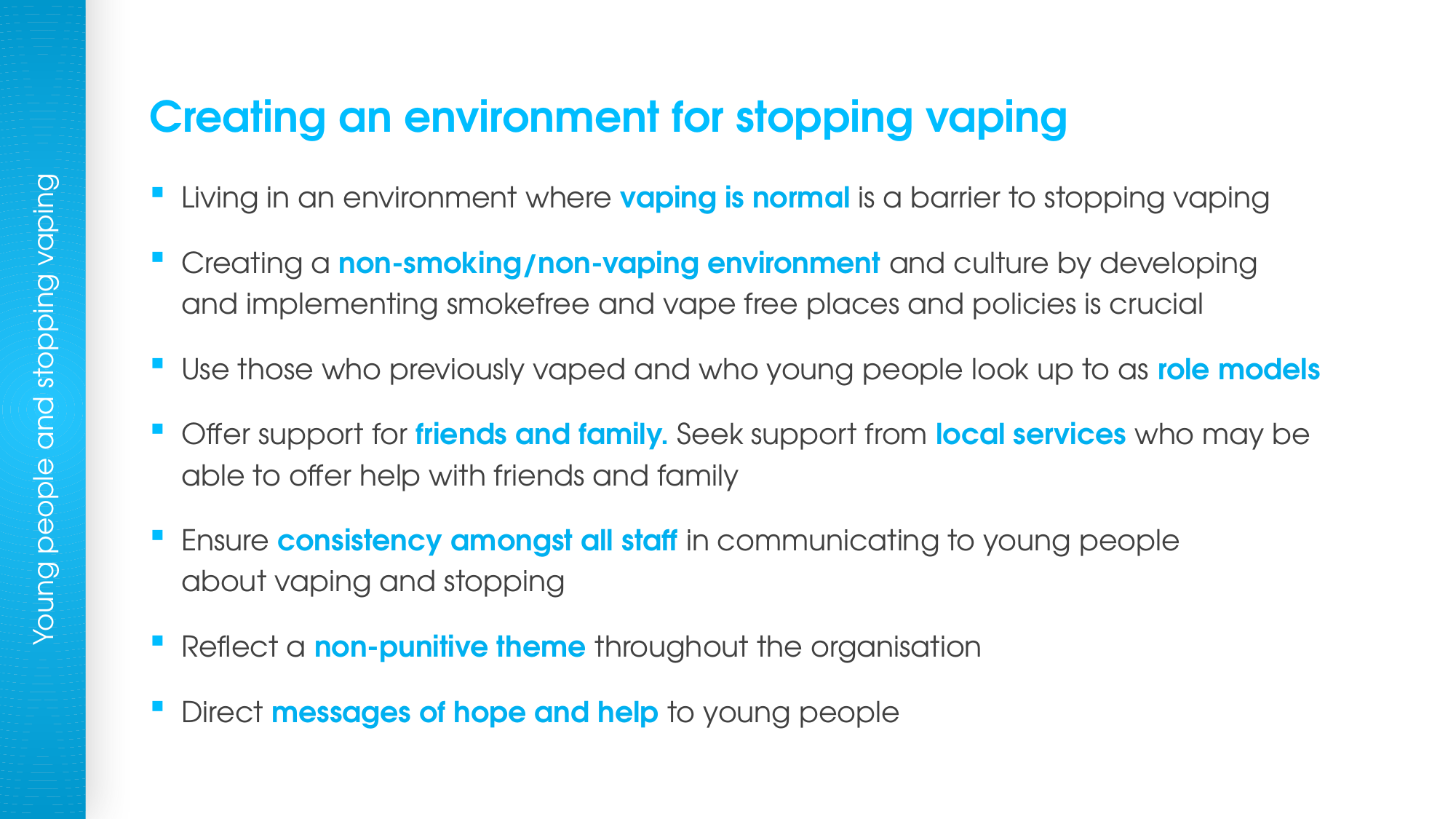

Creating an environment for stopping vaping
# Living in an environment where vaping is normal is a barrier to stopping vaping
Creating a non-smoking/non-vaping environment and culture by developing
and implementing smokefree and vape free places and policies is crucial
Use those who previously vaped and who young people look up to as role models
Offer support for friends and family. Seek support from local services who may be able to offer help with friends and family
Ensure consistency amongst all staff in communicating to young people
about vaping and stopping
Reflect a non-punitive theme throughout the organisation
Direct messages of hope and help to young people